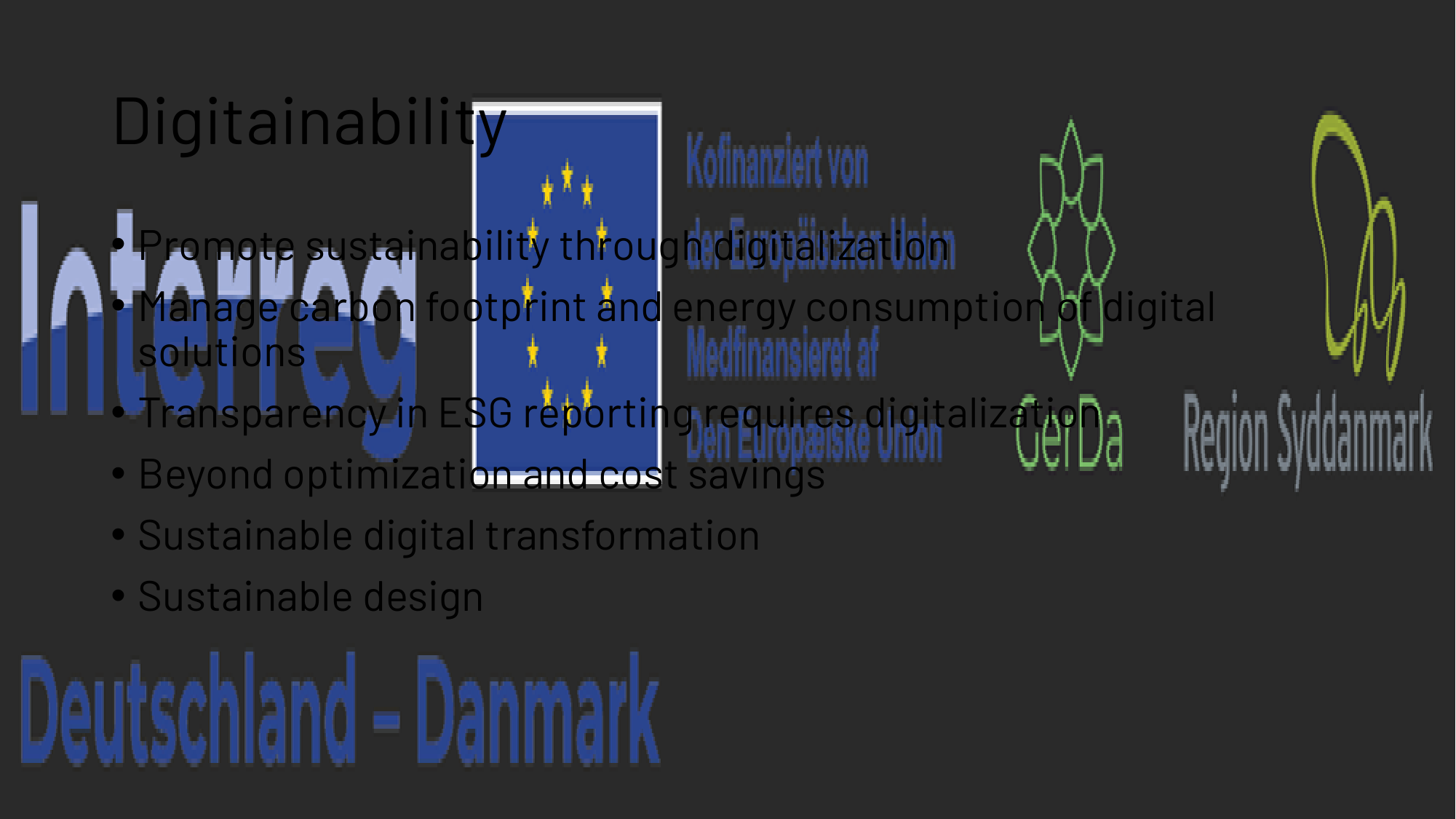

# Digitainability
Promote sustainability through digitalization
Manage carbon footprint and energy consumption of digital solutions
Transparency in ESG reporting requires digitalization
Beyond optimization and cost savings
Sustainable digital transformation
Sustainable design